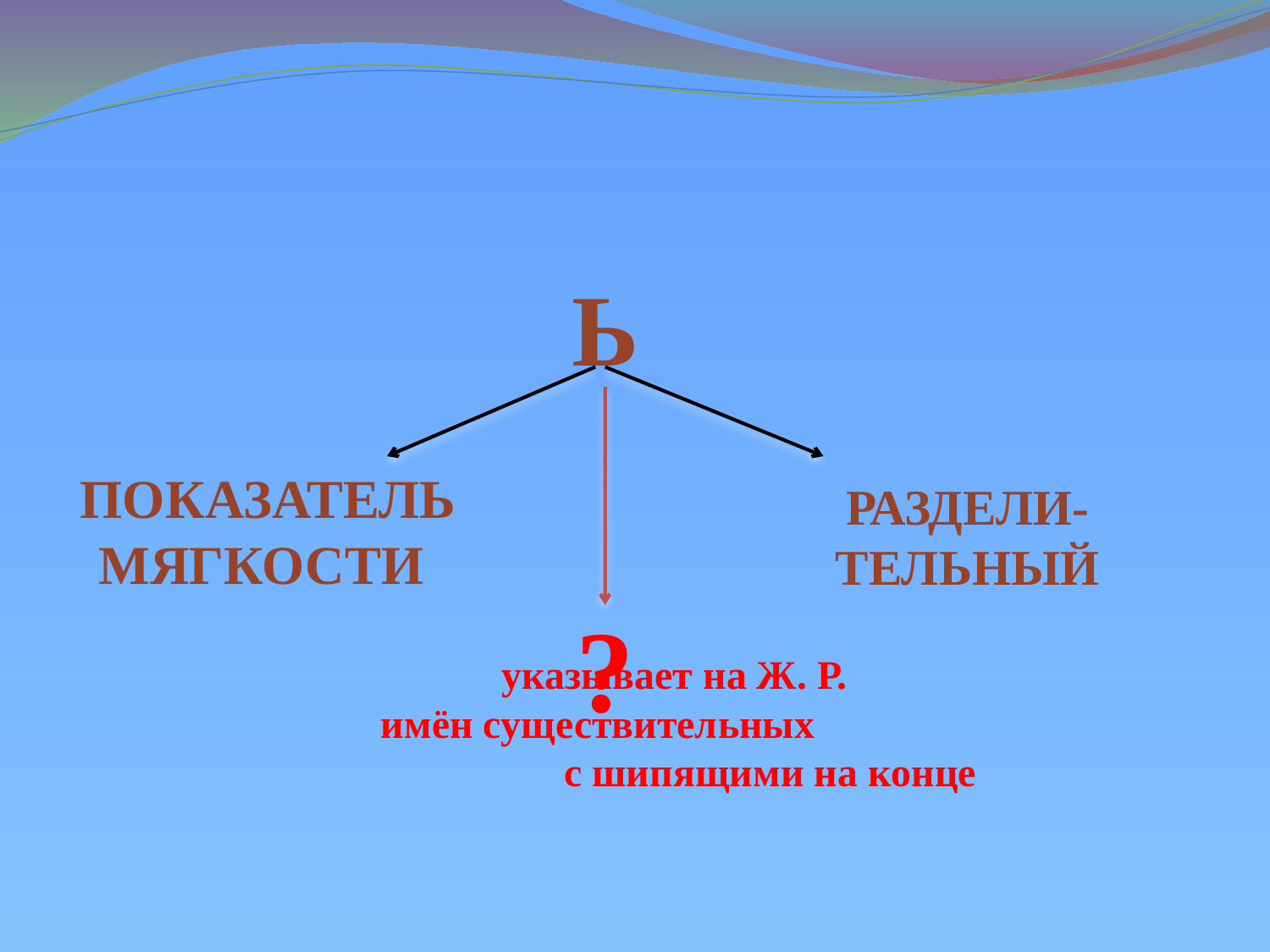

Ь
ПОКАЗАТЕЛЬ МЯГКОСТИ
РАЗДЕЛИ- ТЕЛЬНЫЙ
# ?
указывает на Ж. Р.
имён существительных                                   с шипящими на конце